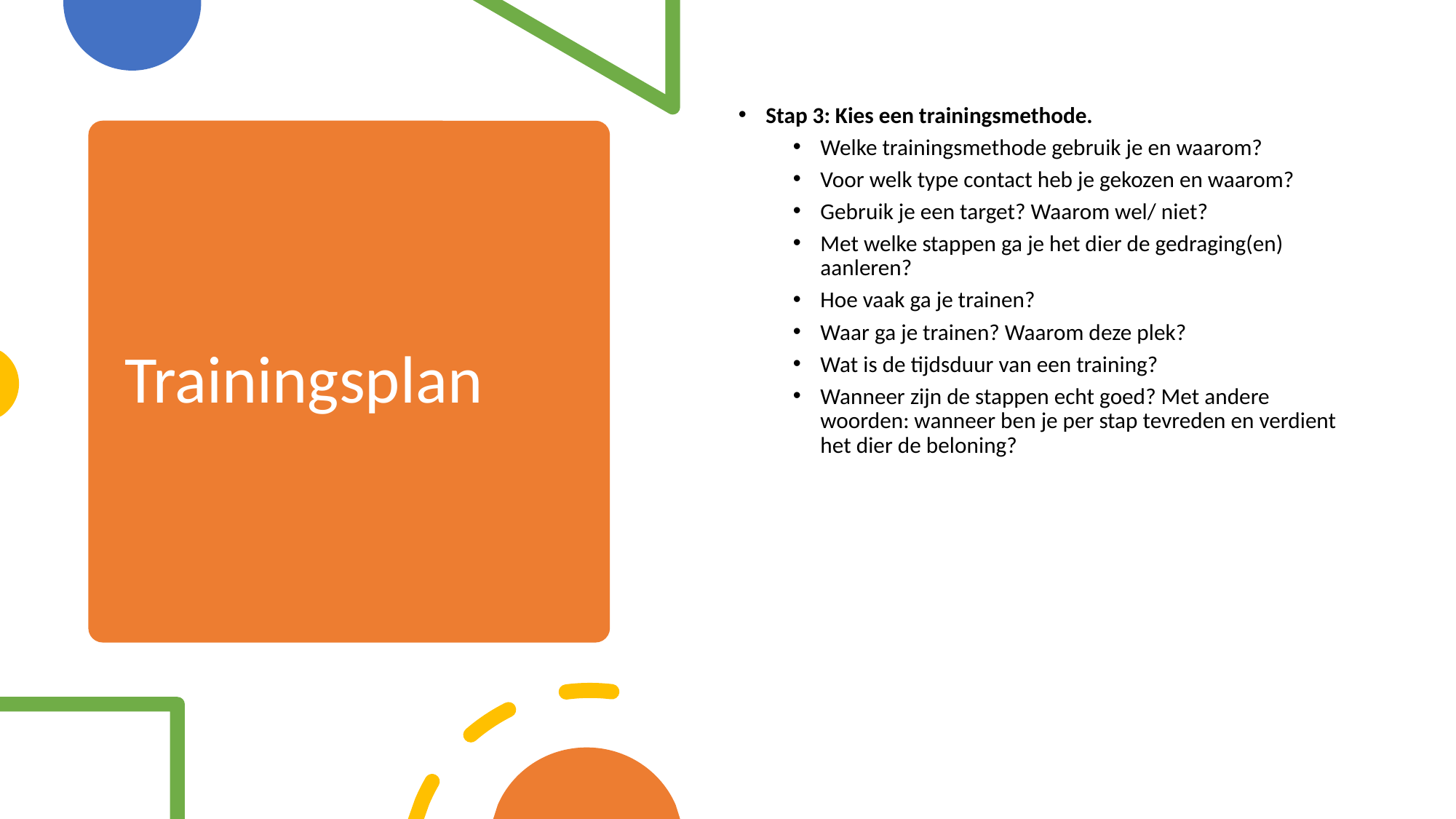

Stap 3: Kies een trainingsmethode.
Welke trainingsmethode gebruik je en waarom?
Voor welk type contact heb je gekozen en waarom?
Gebruik je een target? Waarom wel/ niet?
Met welke stappen ga je het dier de gedraging(en) aanleren?
Hoe vaak ga je trainen?
Waar ga je trainen? Waarom deze plek?
Wat is de tijdsduur van een training?
Wanneer zijn de stappen echt goed? Met andere woorden: wanneer ben je per stap tevreden en verdient het dier de beloning?

# Trainingsplan